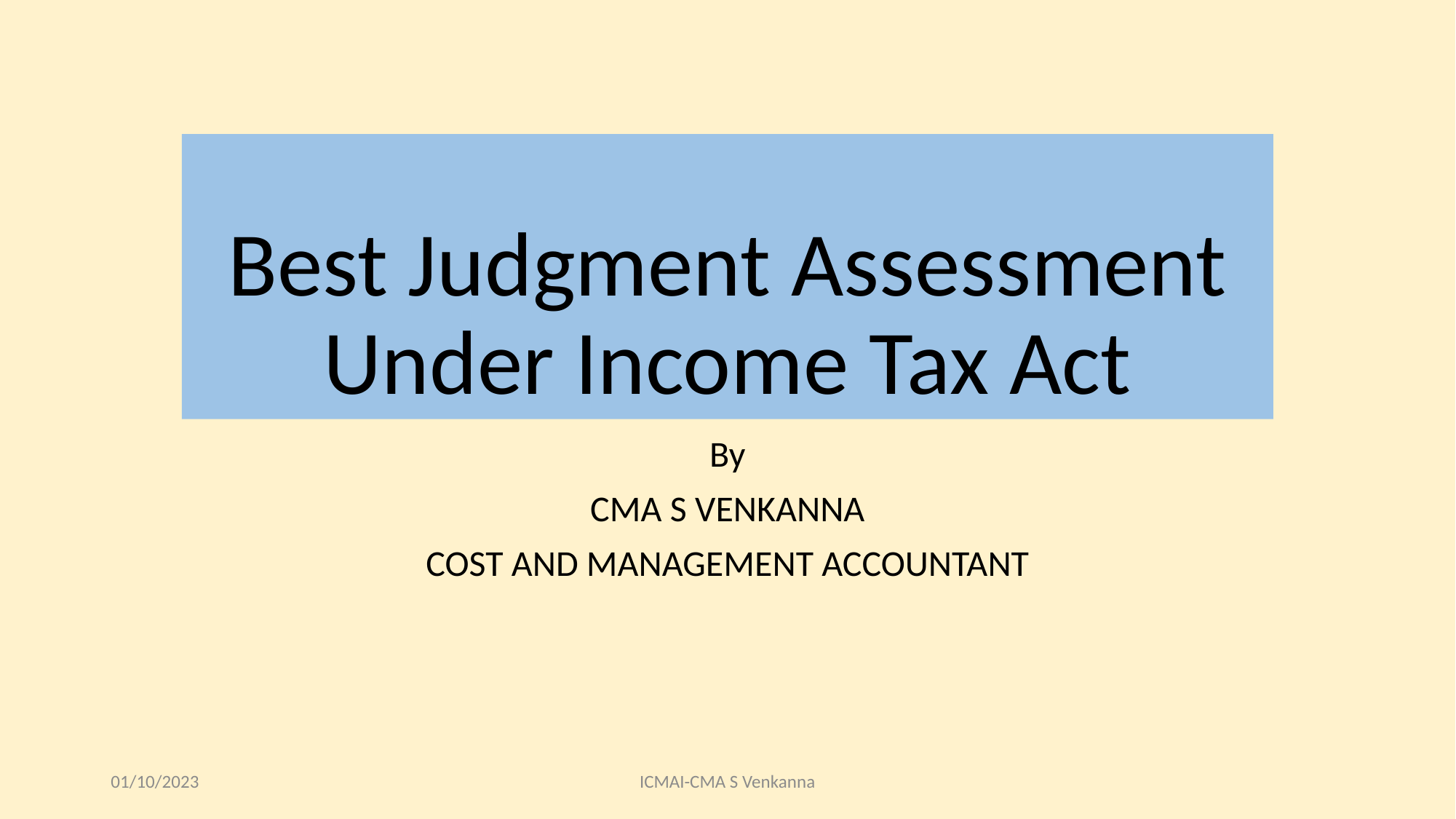

# Best Judgment Assessment Under Income Tax Act
By
CMA S VENKANNA
COST AND MANAGEMENT ACCOUNTANT
01/10/2023
ICMAI-CMA S Venkanna